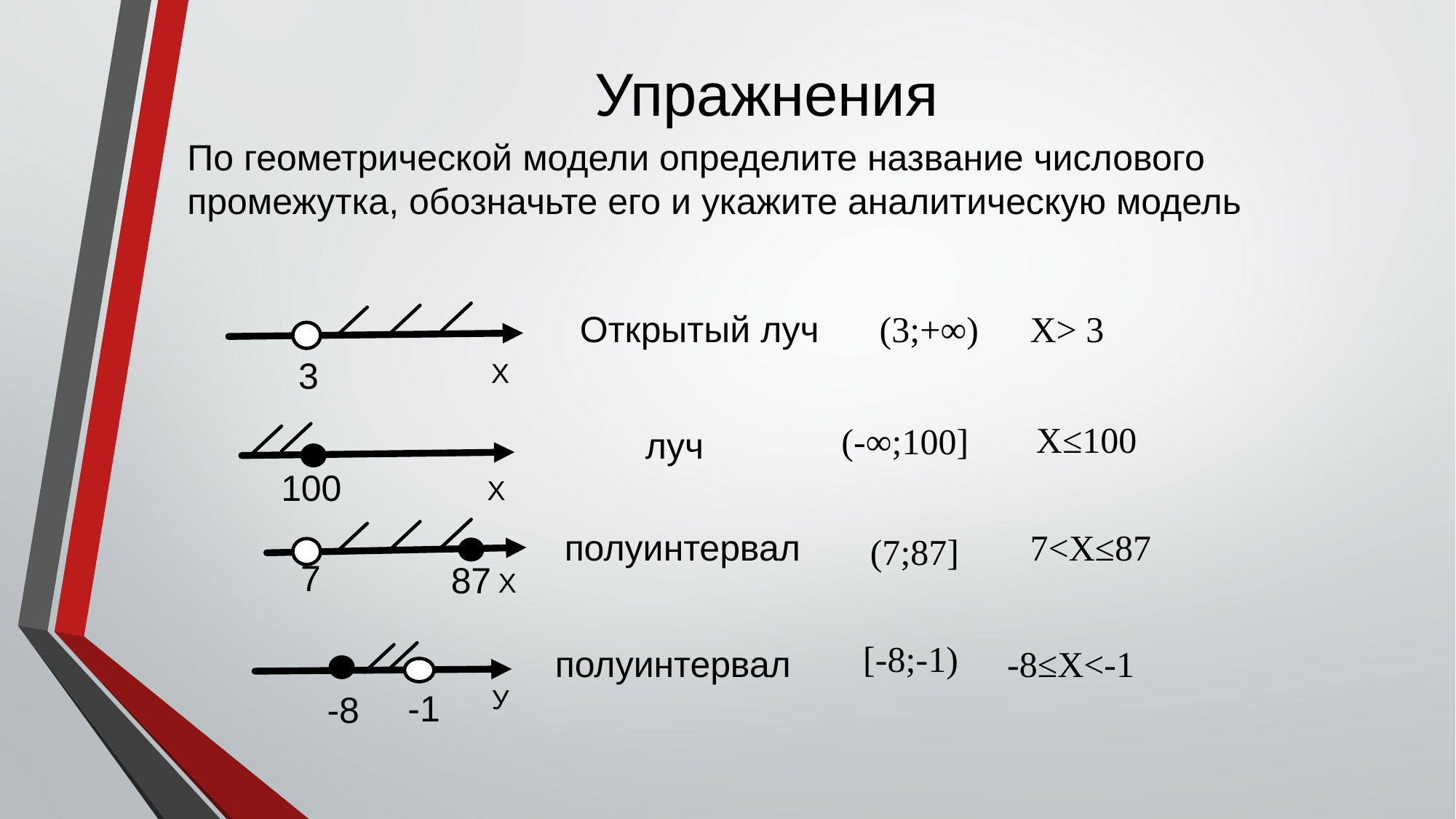

# Упражнения
По геометрической модели определите название числового промежутка, обозначьте его и укажите аналитическую модель
(3;+∞)
Х> 3
Открытый луч

3
Х
Х≤100
(-∞;100]
луч

100
Х
7<Х≤87
полуинтервал
(7;87]

7
87
Х
[-8;-1)
полуинтервал
-8≤Х<-1

У
-1
-8